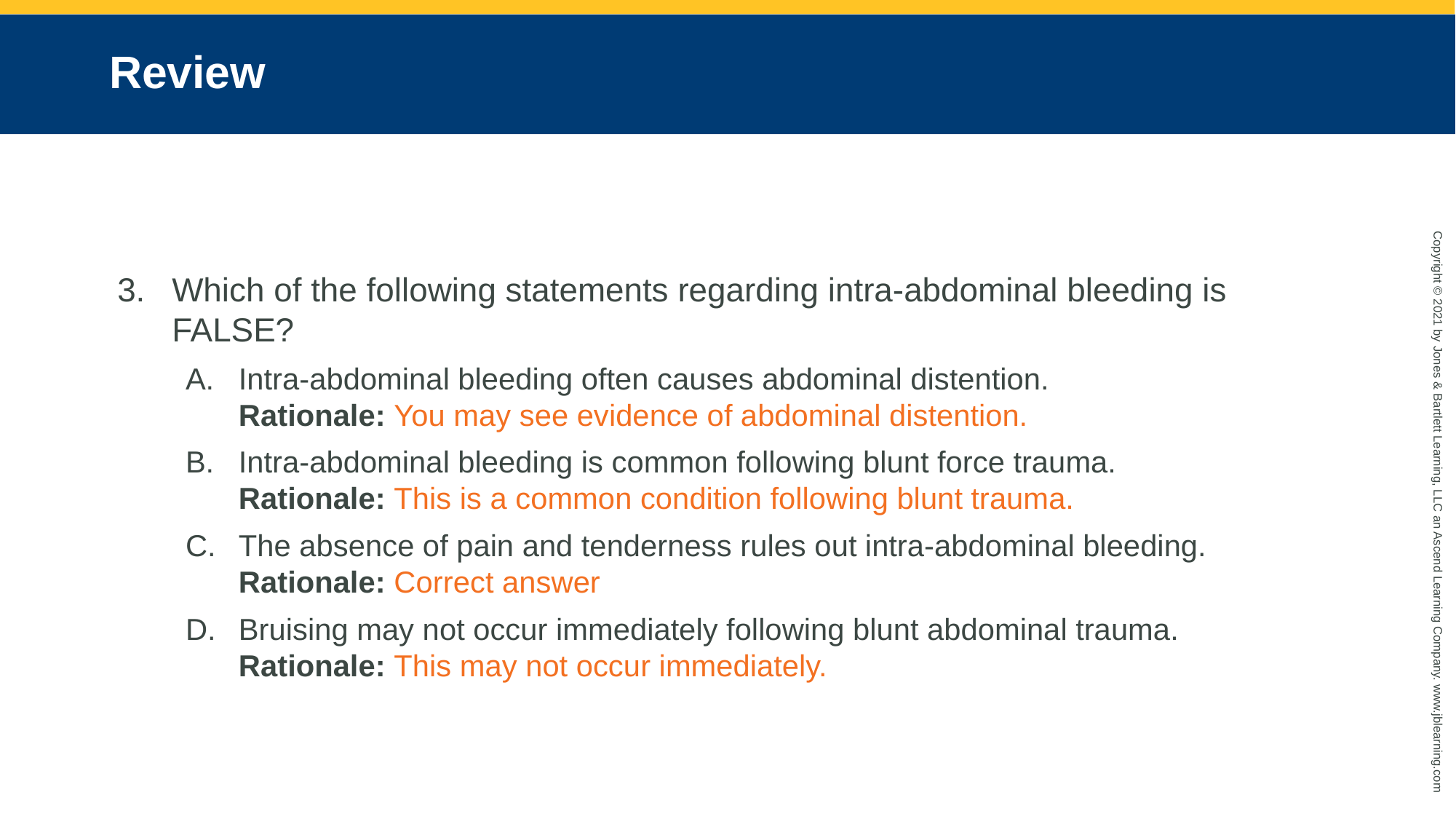

# Review
Which of the following statements regarding intra-abdominal bleeding is FALSE?
Intra-abdominal bleeding often causes abdominal distention.
Rationale: You may see evidence of abdominal distention.
Intra-abdominal bleeding is common following blunt force trauma.
Rationale: This is a common condition following blunt trauma.
The absence of pain and tenderness rules out intra-abdominal bleeding.
Rationale: Correct answer
Bruising may not occur immediately following blunt abdominal trauma.
Rationale: This may not occur immediately.